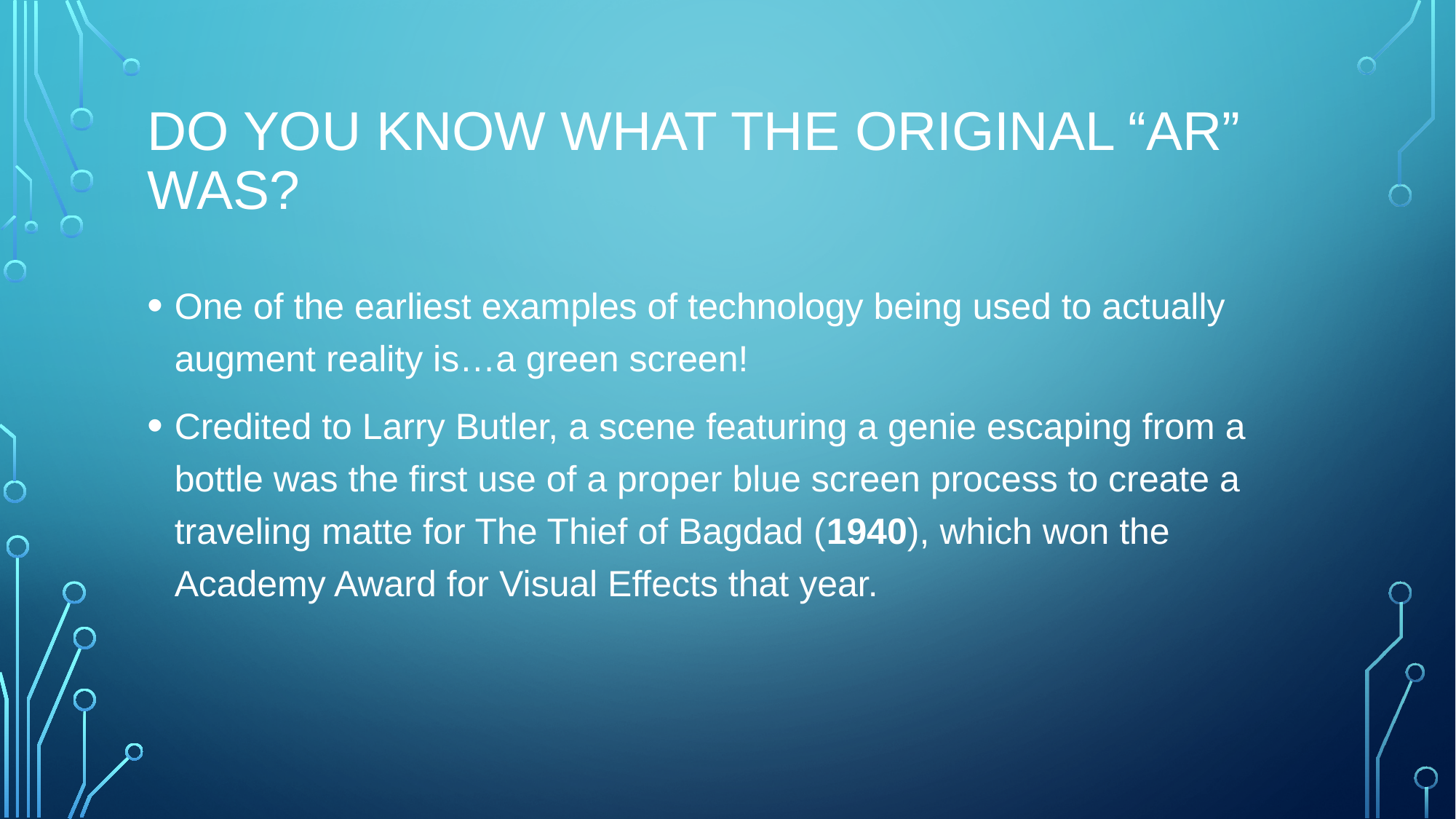

# Do you know what the original “AR” was?
One of the earliest examples of technology being used to actually augment reality is…a green screen!
Credited to Larry Butler, a scene featuring a genie escaping from a bottle was the first use of a proper blue screen process to create a traveling matte for The Thief of Bagdad (1940), which won the Academy Award for Visual Effects that year.